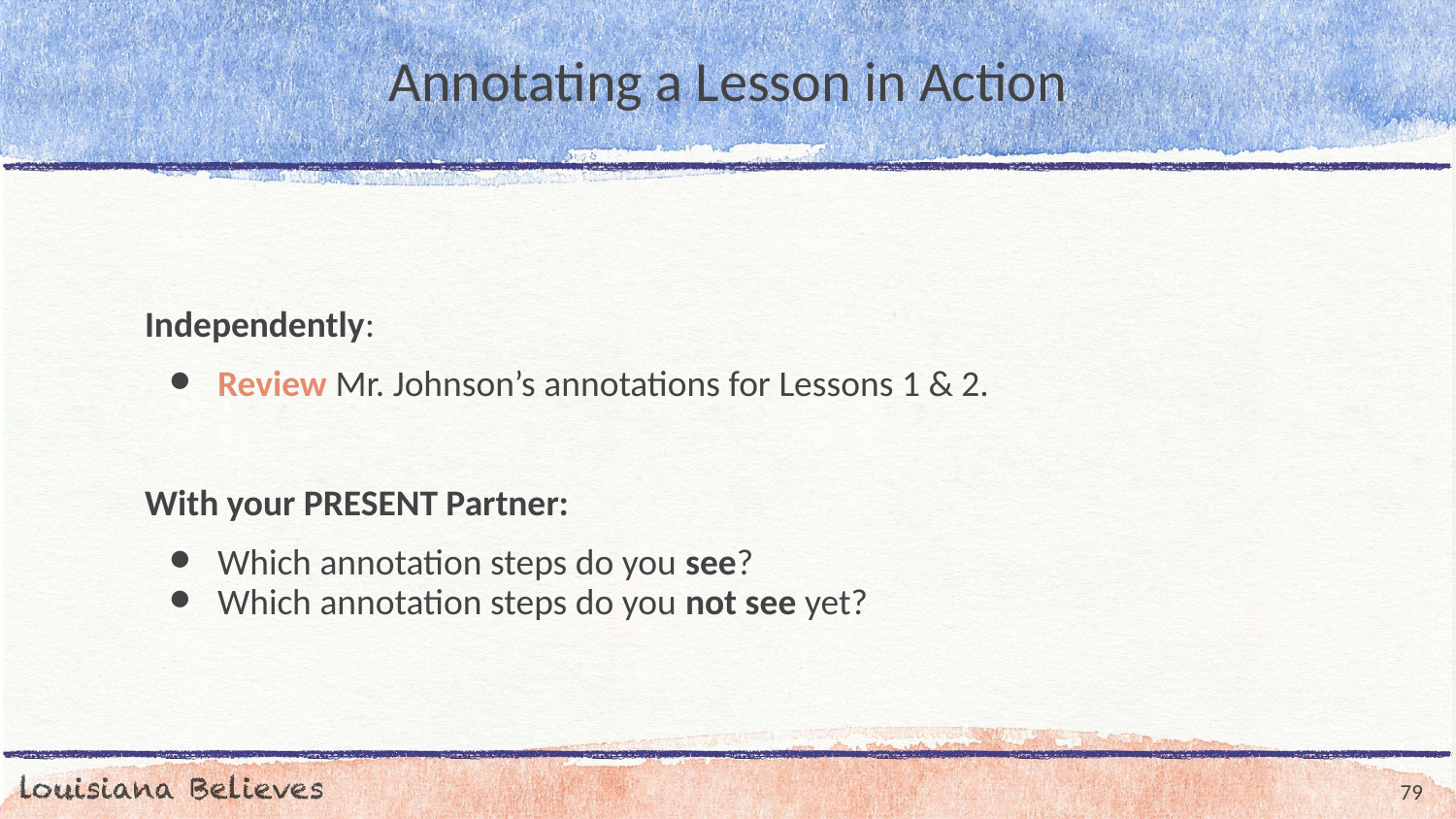

# Annotating a Lesson in Action
Independently:
Review Mr. Johnson’s annotations for Lessons 1 & 2.

With your PRESENT Partner:
Which annotation steps do you see?
Which annotation steps do you not see yet?